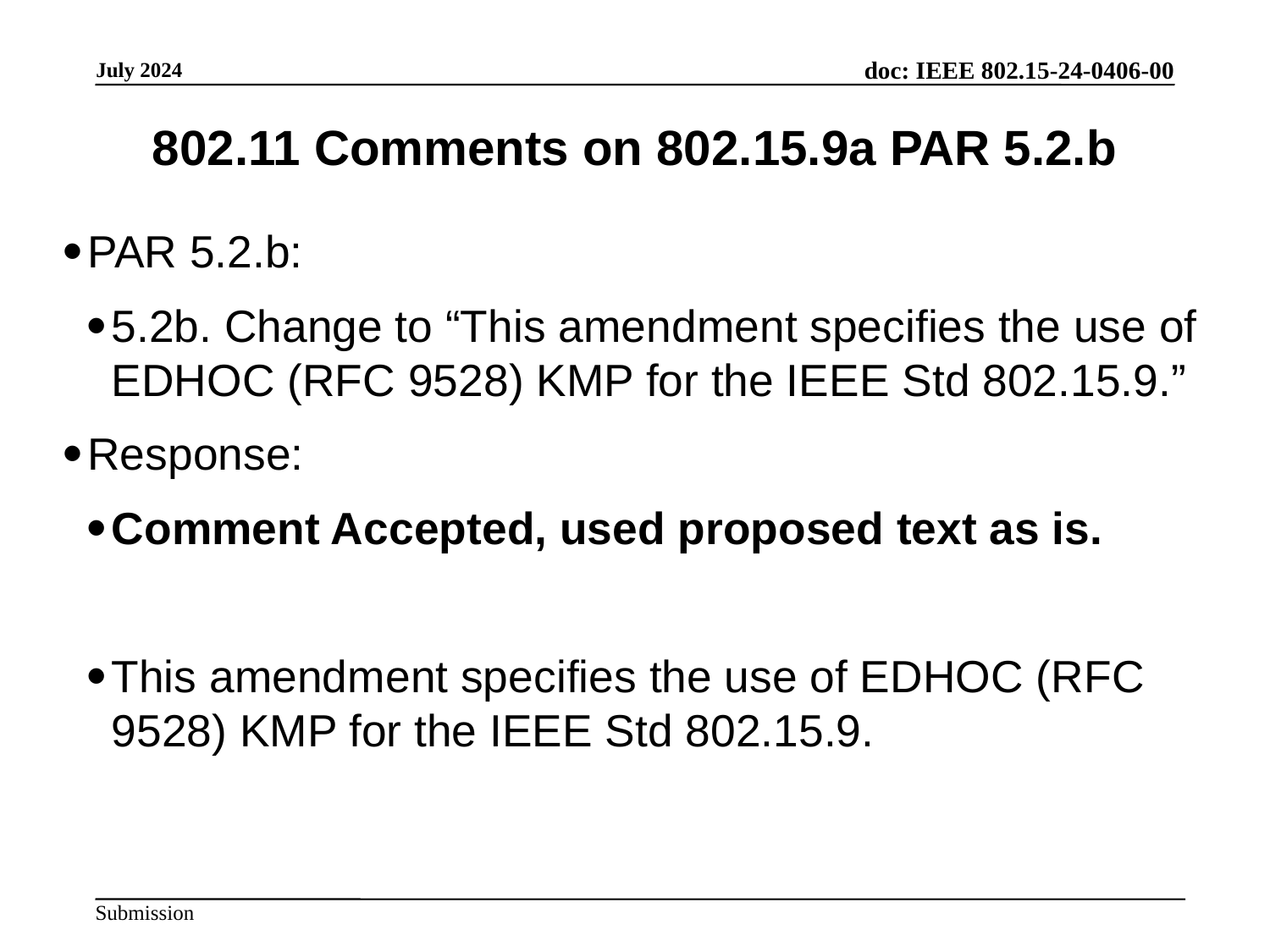

802.11 Comments on 802.15.9a PAR 5.2.b
PAR 5.2.b:
5.2b. Change to “This amendment specifies the use of EDHOC (RFC 9528) KMP for the IEEE Std 802.15.9.”
Response:
Comment Accepted, used proposed text as is.

This amendment specifies the use of EDHOC (RFC 9528) KMP for the IEEE Std 802.15.9.